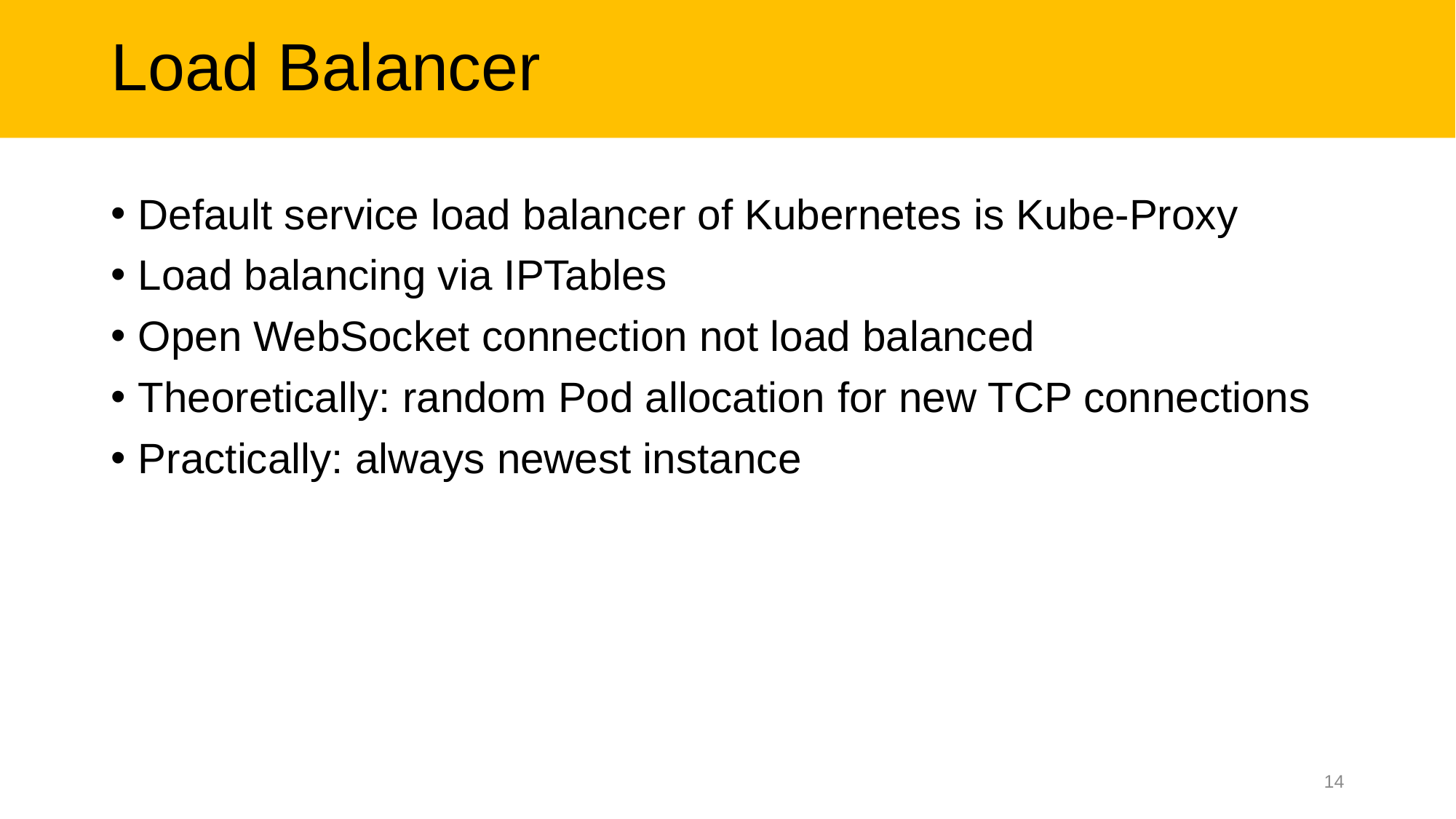

# Load Balancer
Default service load balancer of Kubernetes is Kube-Proxy
Load balancing via IPTables
Open WebSocket connection not load balanced
Theoretically: random Pod allocation for new TCP connections
Practically: always newest instance
14